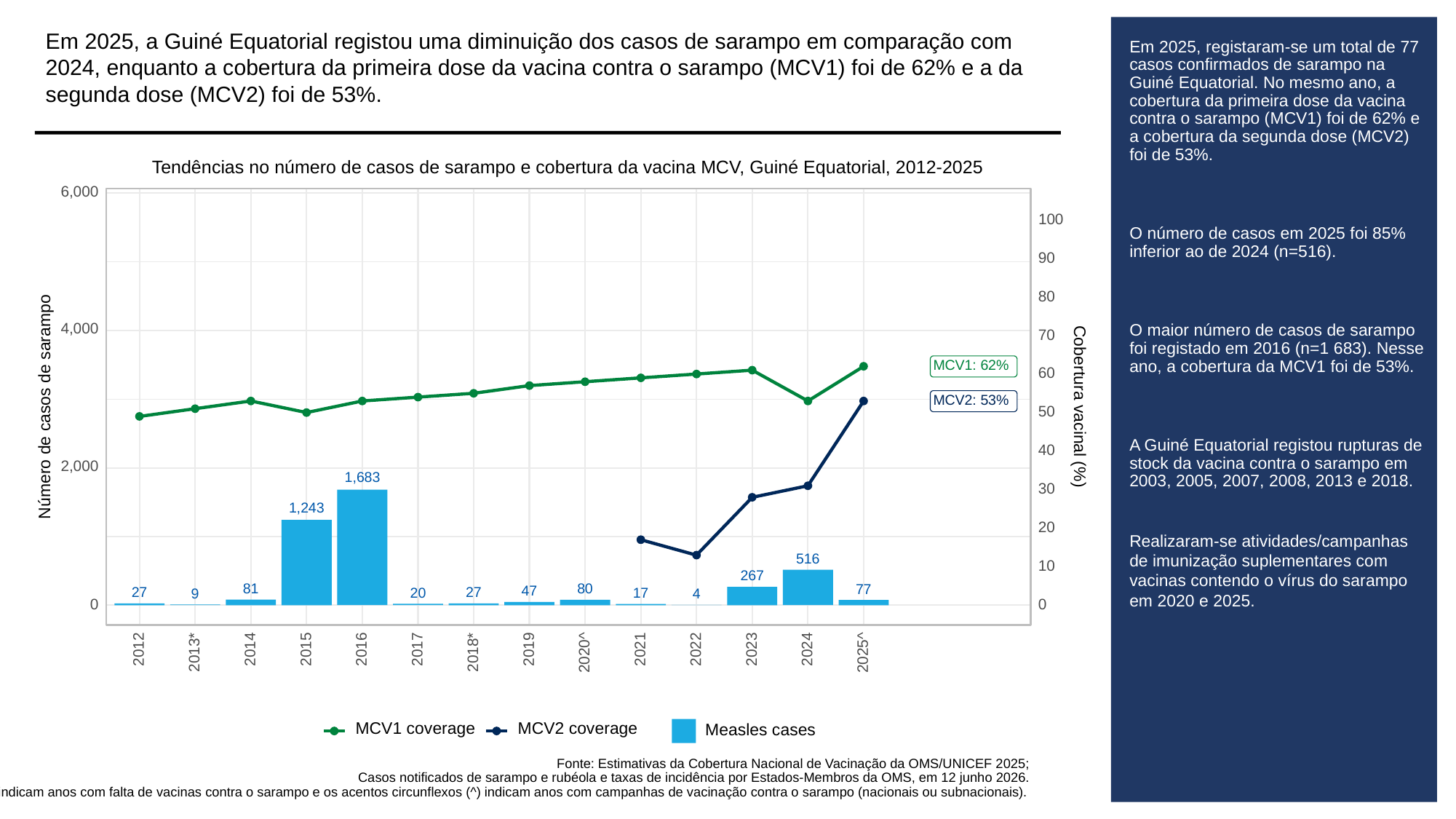

Em 2025, a Guiné Equatorial registou uma diminuição dos casos de sarampo em comparação com 2024, enquanto a cobertura da primeira dose da vacina contra o sarampo (MCV1) foi de 62% e a da segunda dose (MCV2) foi de 53%.
# Em 2025, registaram-se um total de 77 casos confirmados de sarampo na Guiné Equatorial. No mesmo ano, a cobertura da primeira dose da vacina contra o sarampo (MCV1) foi de 62% e a cobertura da segunda dose (MCV2) foi de 53%.

O número de casos em 2025 foi 85% inferior ao de 2024 (n=516).

O maior número de casos de sarampo foi registado em 2016 (n=1 683). Nesse ano, a cobertura da MCV1 foi de 53%.

A Guiné Equatorial registou rupturas de stock da vacina contra o sarampo em 2003, 2005, 2007, 2008, 2013 e 2018.

Realizaram-se atividades/campanhas de imunização suplementares com vacinas contendo o vírus do sarampo em 2020 e 2025.

Tendências no número de casos de sarampo e cobertura da vacina MCV, Guiné Equatorial, 2012-2025
6,000

100
90

80
4,000
70

MCV1: 62%

60

MCV2: 53%

Cobertura vacinal (%)
Número de casos de sarampo

50

40
2,000

1,683

30

1,243

20

516
10

267
81
80
77
47

27
27
20
17
9
4
0
0

2023
2012
2014
2015
2016
2017
2019
2021
2022
2024
2013*
2018*
2020^
2025^

MCV1 coverage
MCV2 coverage
Measles cases

Fonte: Estimativas da Cobertura Nacional de Vacinação da OMS/UNICEF 2025;
Casos notificados de sarampo e rubéola e taxas de incidência por Estados-Membros da OMS, em 12 junho 2026.
Dados provisórios baseados em dados mensais notificados à OMS (Genebra) em 12 junho 2026.\ nNota: Os asteriscos (*) indicam anos com falta de vacinas contra o sarampo e os acentos circunflexos (^) indicam anos com campanhas de vacinação contra o sarampo (nacionais ou subnacionais).